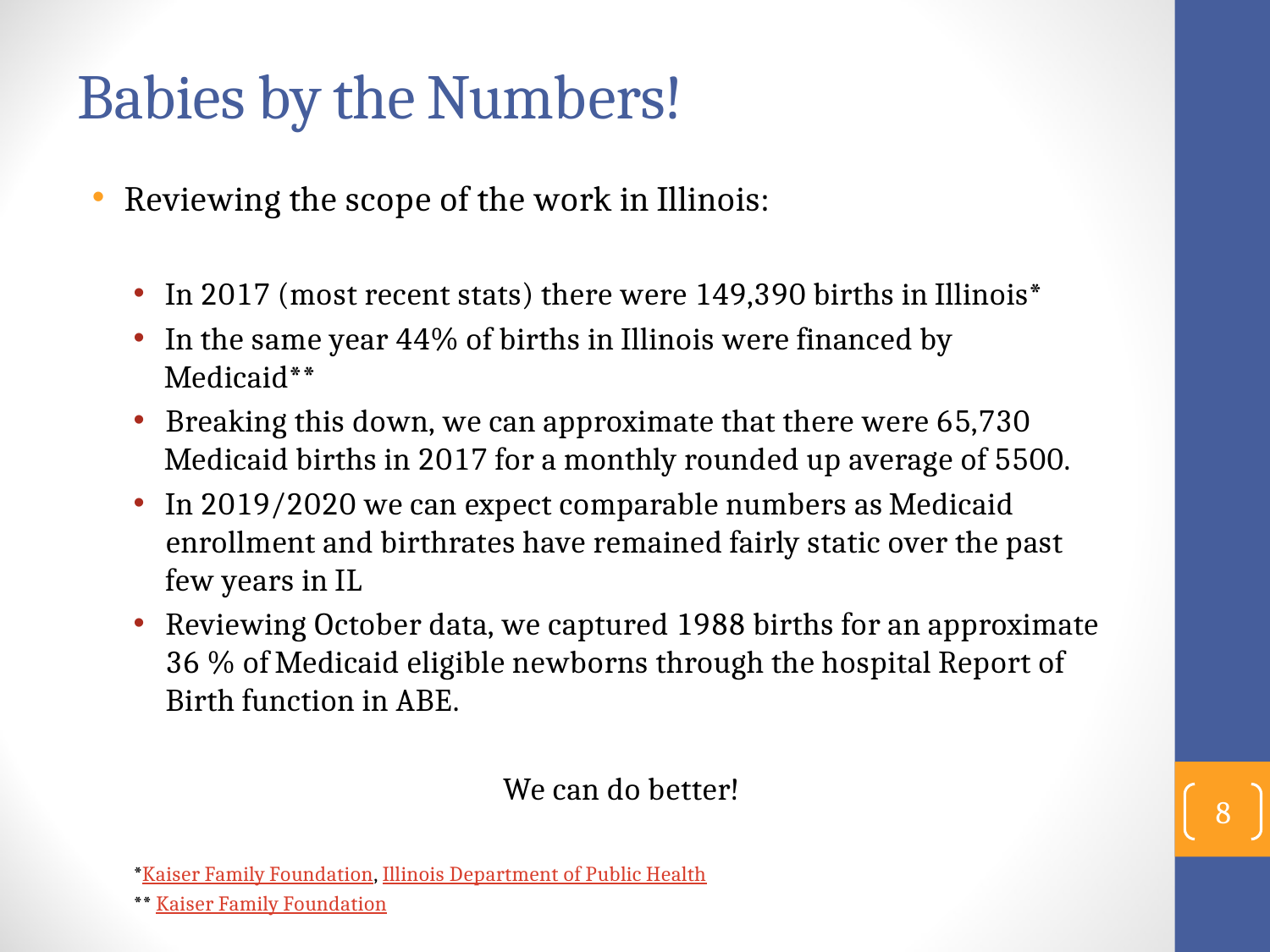

# Babies by the Numbers!
Reviewing the scope of the work in Illinois:

In 2017 (most recent stats) there were 149,390 births in Illinois*
In the same year 44% of births in Illinois were financed by Medicaid**
Breaking this down, we can approximate that there were 65,730 Medicaid births in 2017 for a monthly rounded up average of 5500.
In 2019/2020 we can expect comparable numbers as Medicaid enrollment and birthrates have remained fairly static over the past few years in IL
Reviewing October data, we captured 1988 births for an approximate 36 % of Medicaid eligible newborns through the hospital Report of Birth function in ABE.

We can do better!

*Kaiser Family Foundation, Illinois Department of Public Health
** Kaiser Family Foundation
8